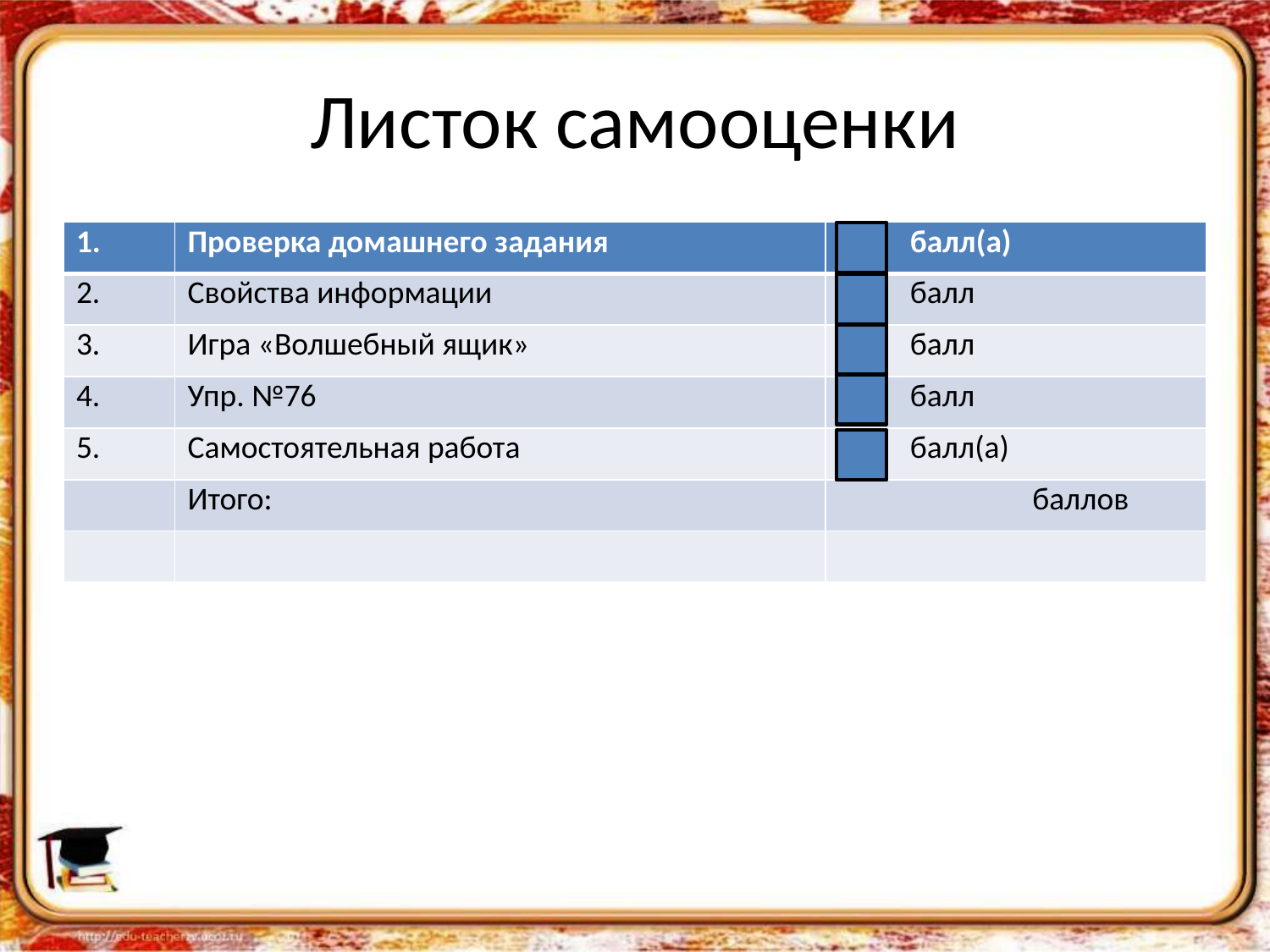

# Листок самооценки
| 1. | Проверка домашнего задания | балл(а) |
| --- | --- | --- |
| 2. | Свойства информации | балл |
| 3. | Игра «Волшебный ящик» | балл |
| 4. | Упр. №76 | балл |
| 5. | Самостоятельная работа | балл(а) |
|  | Итого: | баллов |
|  |  |  |